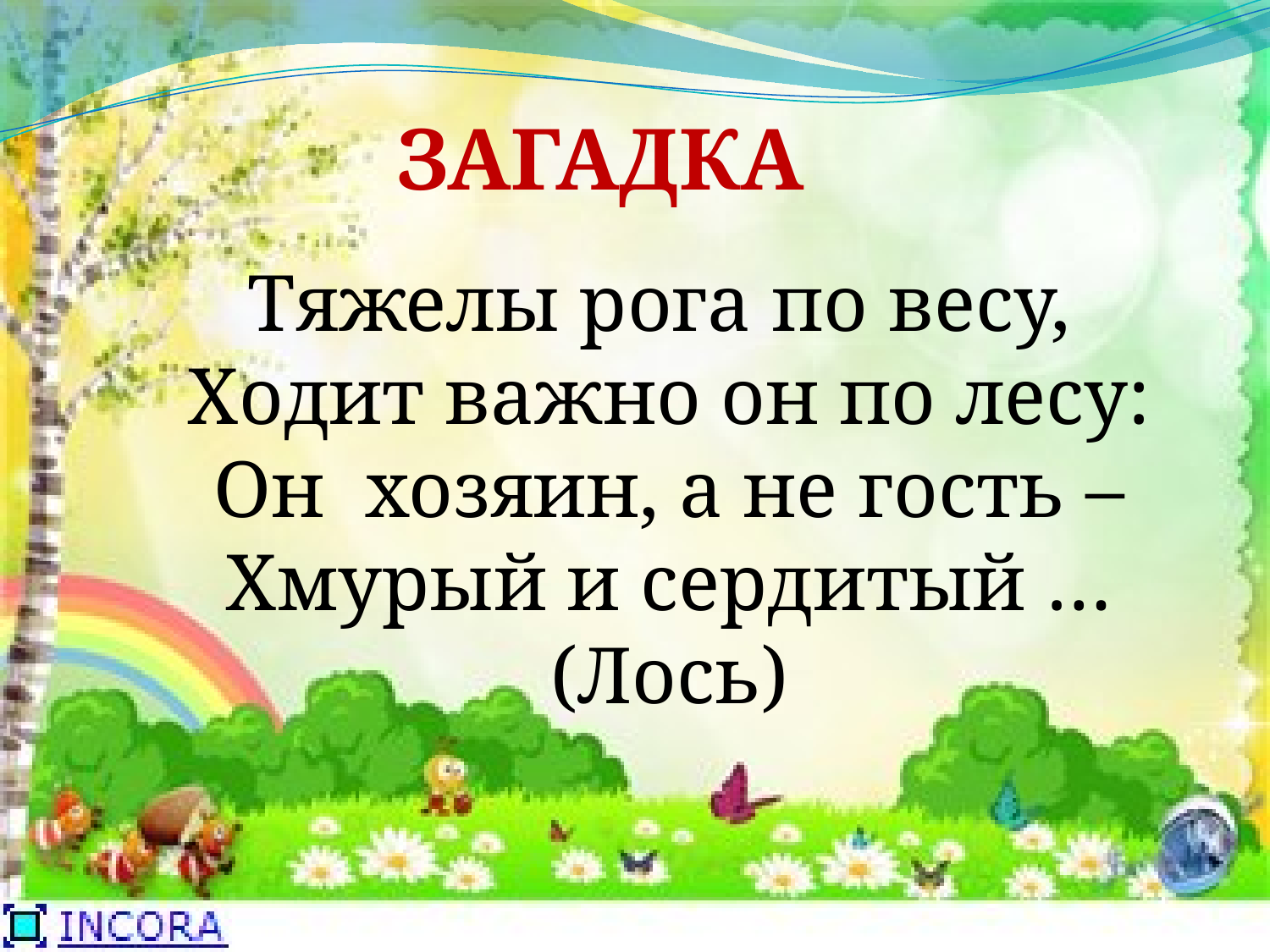

ЗАГАДКА
Тяжелы рога по весу, 
Ходит важно он по лесу:
Он  хозяин, а не гость –
Хмурый и сердитый …
(Лось)